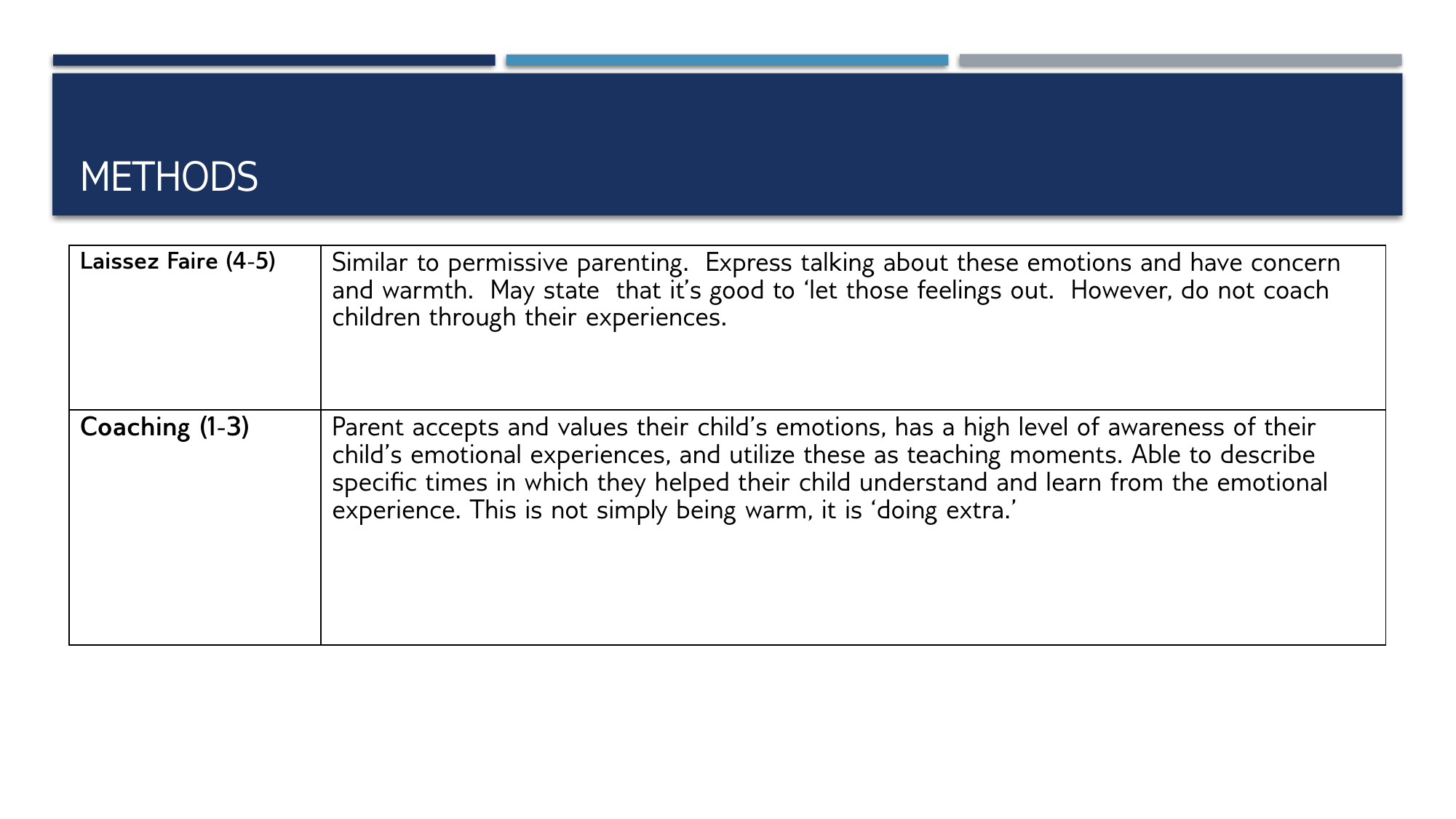

# Methods
| Laissez Faire (4-5) | Similar to permissive parenting. Express talking about these emotions and have concern and warmth. May state that it’s good to ‘let those feelings out. However, do not coach children through their experiences. |
| --- | --- |
| Coaching (1-3) | Parent accepts and values their child’s emotions, has a high level of awareness of their child’s emotional experiences, and utilize these as teaching moments. Able to describe specific times in which they helped their child understand and learn from the emotional experience. This is not simply being warm, it is ‘doing extra.’ |
|  |  |
|  |  |